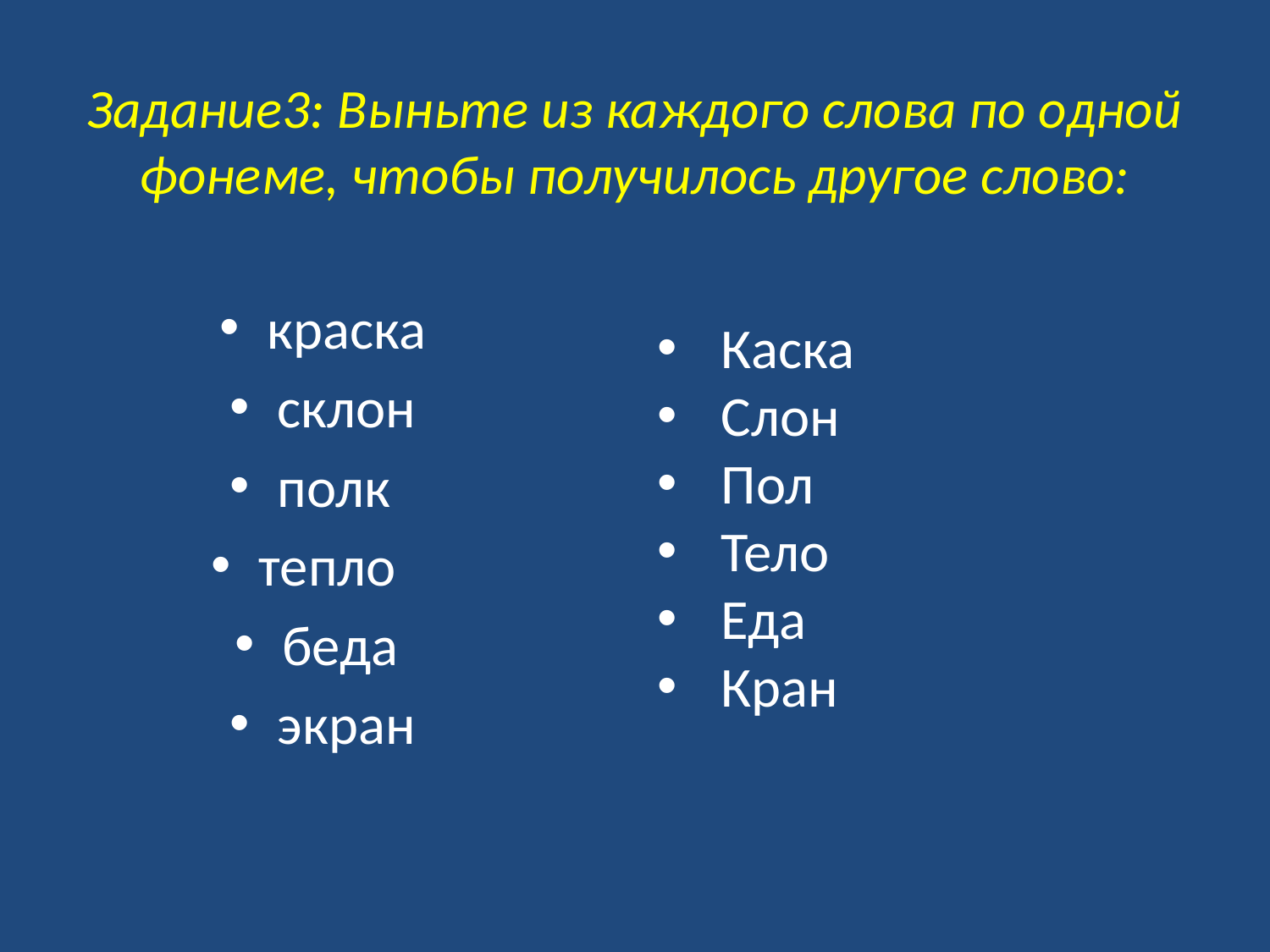

# Задание3: Выньте из каждого слова по одной фонеме, чтобы получилось другое слово:
краска
склон
полк
тепло
беда
экран

Каска
Слон
Пол
Тело
Еда
Кран